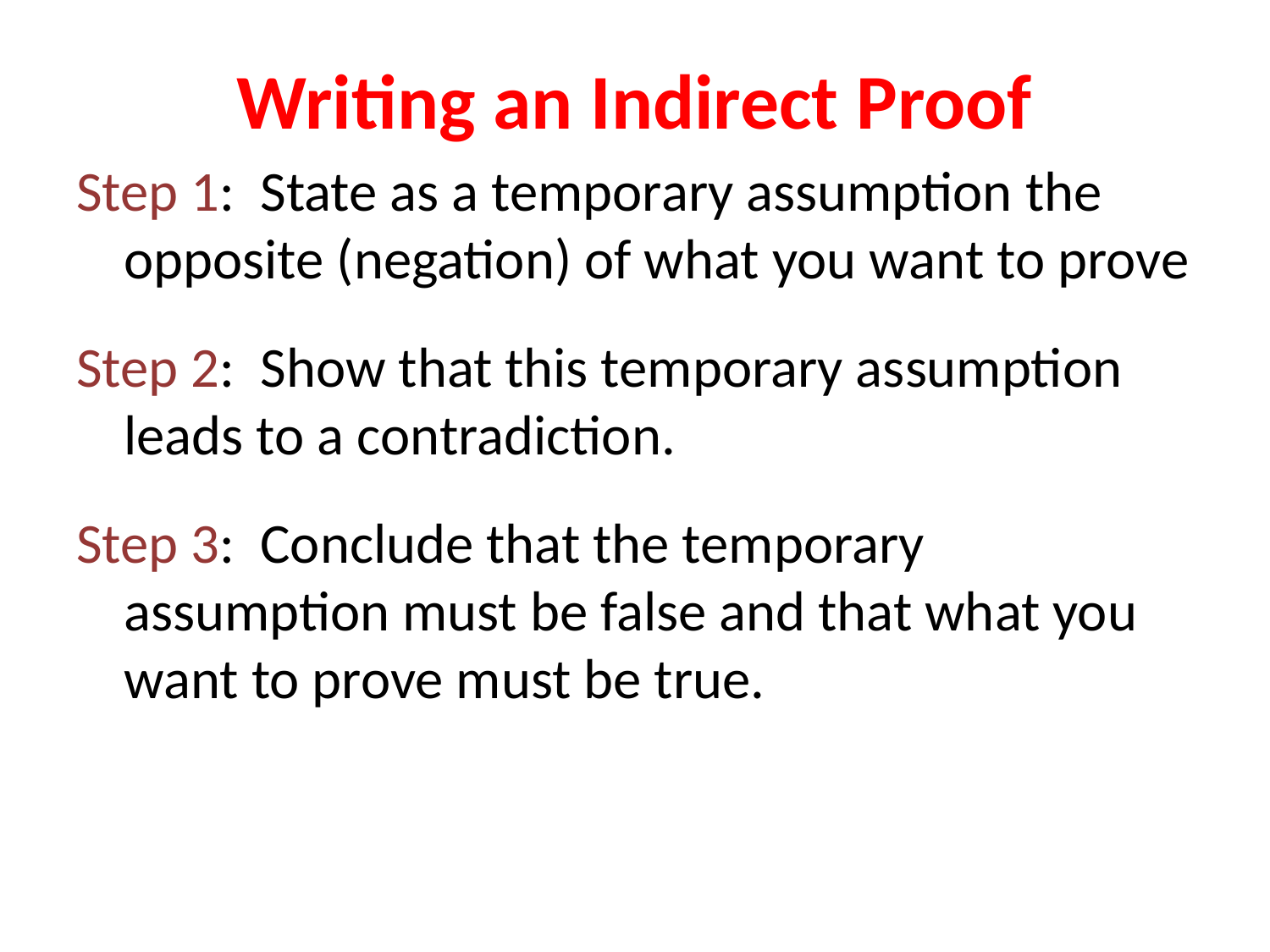

# Writing an Indirect Proof
Step 1:  State as a temporary assumption the opposite (negation) of what you want to prove

Step 2:  Show that this temporary assumption leads to a contradiction.

Step 3:  Conclude that the temporary assumption must be false and that what you want to prove must be true.